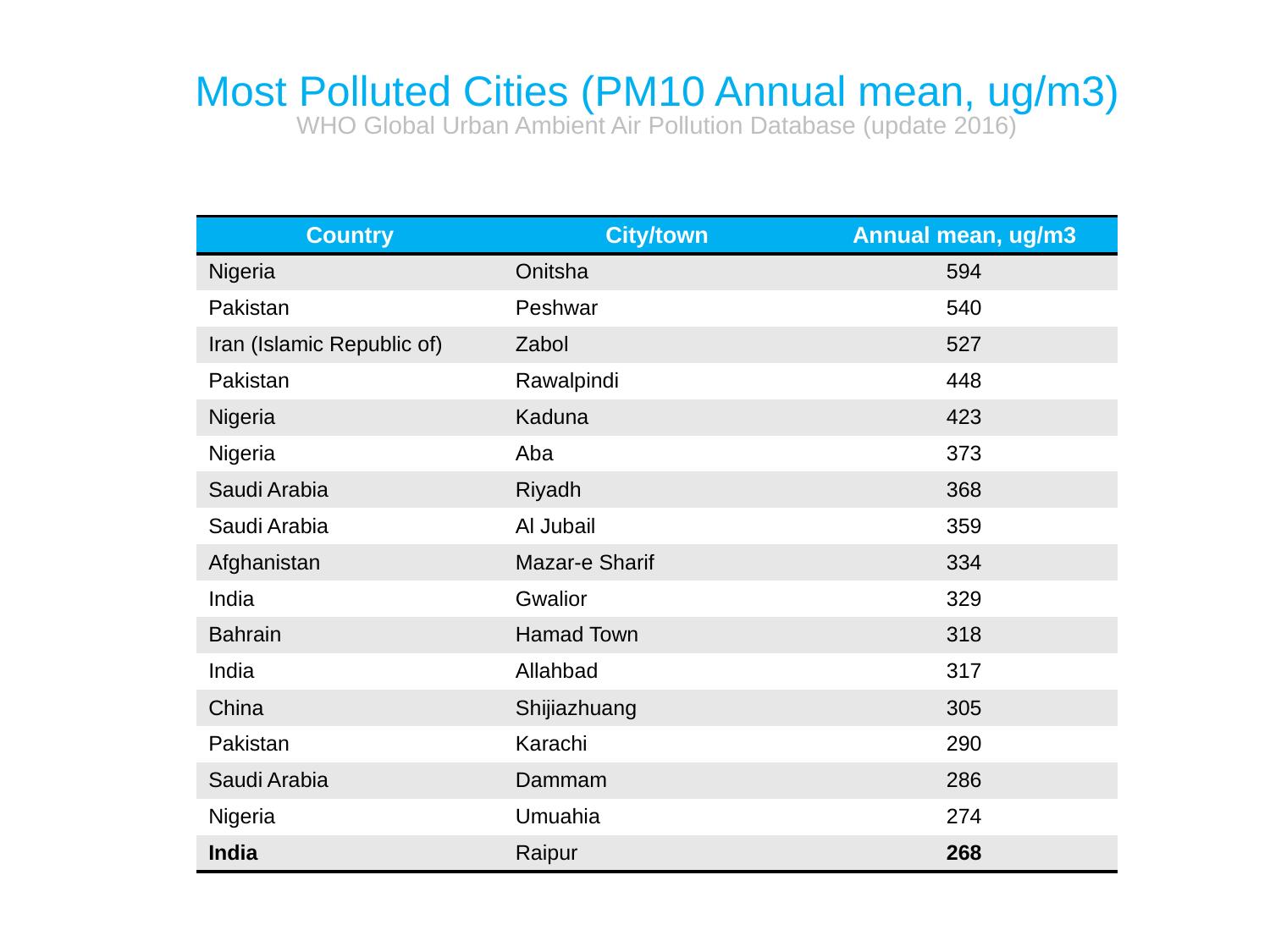

Most Polluted Cities (PM10 Annual mean, ug/m3)
WHO Global Urban Ambient Air Pollution Database (update 2016)
| Country | City/town | Annual mean, ug/m3 |
| --- | --- | --- |
| Nigeria | Onitsha | 594 |
| Pakistan | Peshwar | 540 |
| Iran (Islamic Republic of) | Zabol | 527 |
| Pakistan | Rawalpindi | 448 |
| Nigeria | Kaduna | 423 |
| Nigeria | Aba | 373 |
| Saudi Arabia | Riyadh | 368 |
| Saudi Arabia | Al Jubail | 359 |
| Afghanistan | Mazar-e Sharif | 334 |
| India | Gwalior | 329 |
| Bahrain | Hamad Town | 318 |
| India | Allahbad | 317 |
| China | Shijiazhuang | 305 |
| Pakistan | Karachi | 290 |
| Saudi Arabia | Dammam | 286 |
| Nigeria | Umuahia | 274 |
| India | Raipur | 268 |